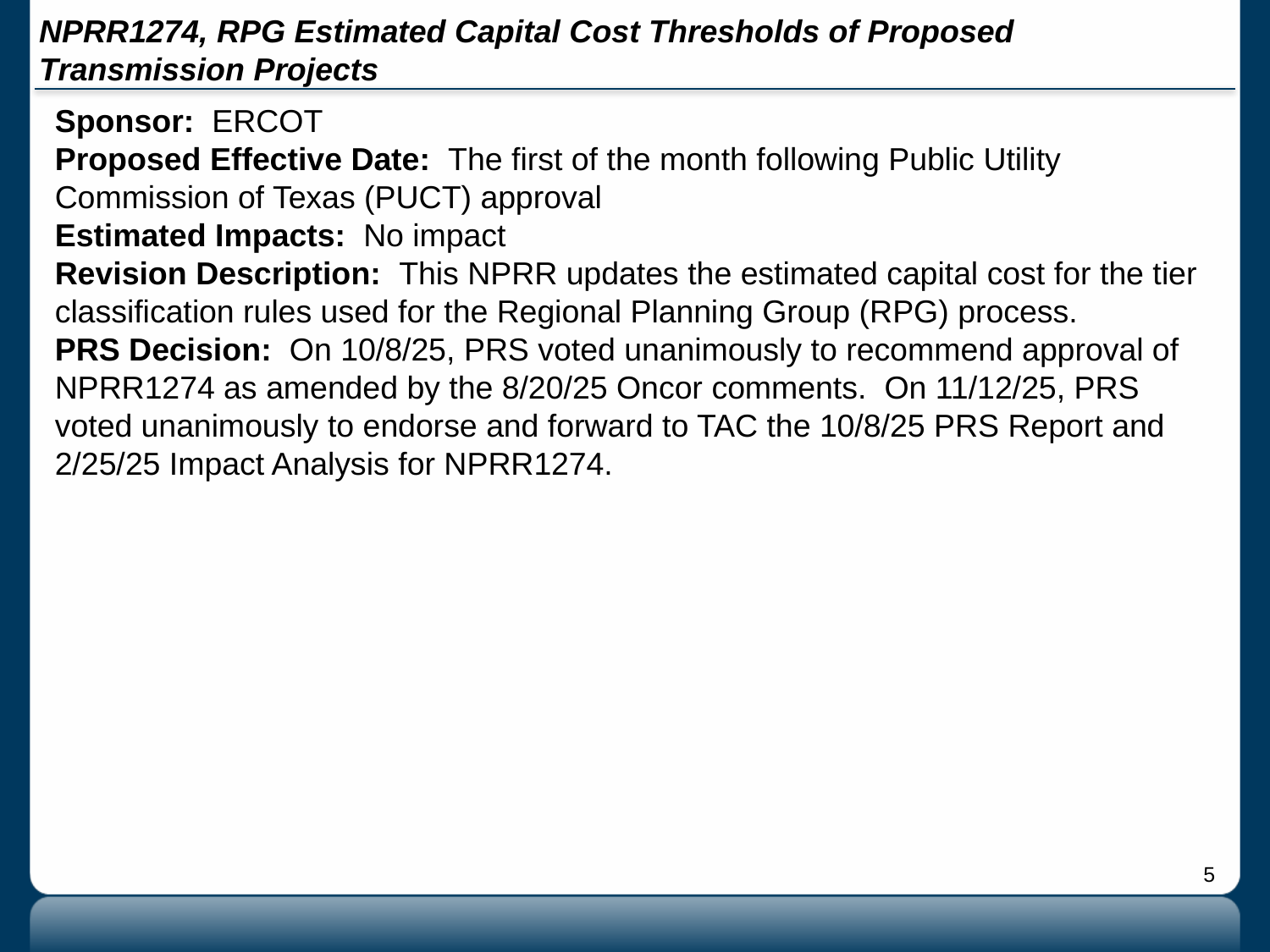

# NPRR1274, RPG Estimated Capital Cost Thresholds of Proposed Transmission Projects
Sponsor:  ERCOT
Proposed Effective Date:  The first of the month following Public Utility Commission of Texas (PUCT) approval
Estimated Impacts:  No impact
Revision Description:  This NPRR updates the estimated capital cost for the tier classification rules used for the Regional Planning Group (RPG) process.
PRS Decision:  On 10/8/25, PRS voted unanimously to recommend approval of NPRR1274 as amended by the 8/20/25 Oncor comments.  On 11/12/25, PRS voted unanimously to endorse and forward to TAC the 10/8/25 PRS Report and 2/25/25 Impact Analysis for NPRR1274.